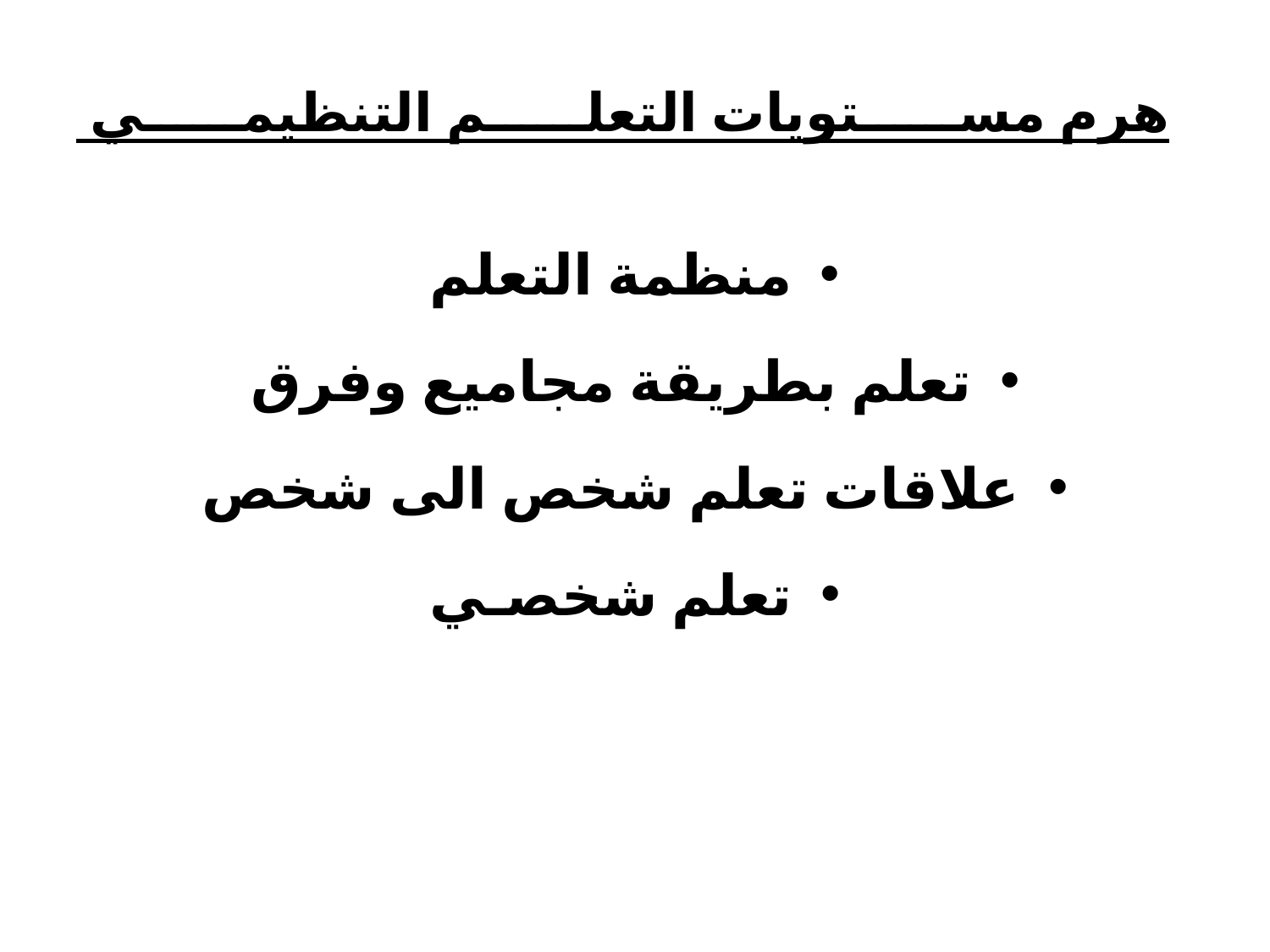

# هرم مستويات التعلم التنظيمي
منظمة التعلم
تعلم بطريقة مجاميع وفرق
علاقات تعلم شخص الى شخص
تعلم شخصـي